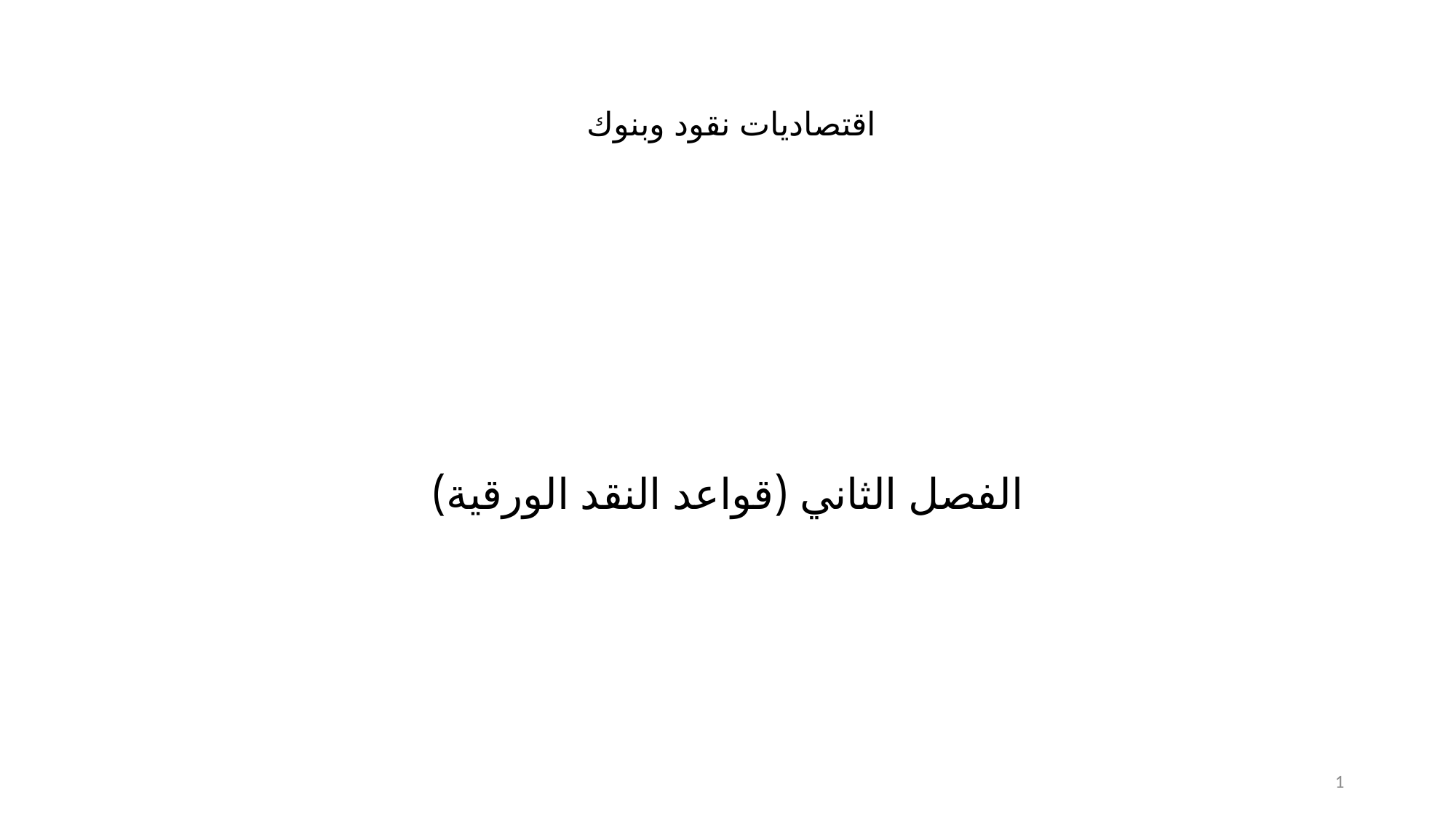

# اقتصاديات نقود وبنوك

الفصل الثاني (قواعد النقد الورقية)
1